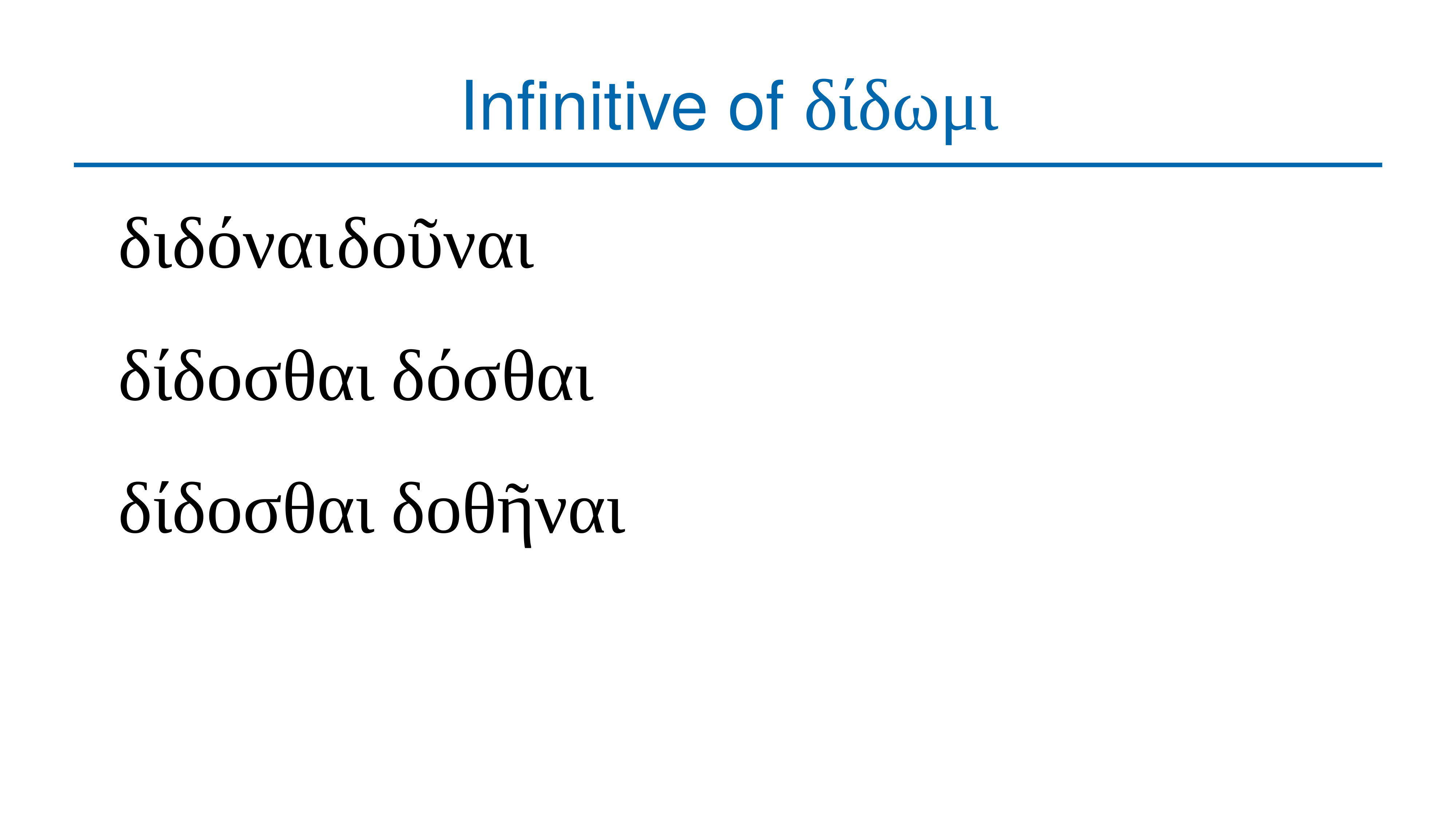

# Infinitive of δίδωμι
διδόναι	δοῦναι
δίδοσθαι	δόσθαι
δίδοσθαι	δοθῆναι